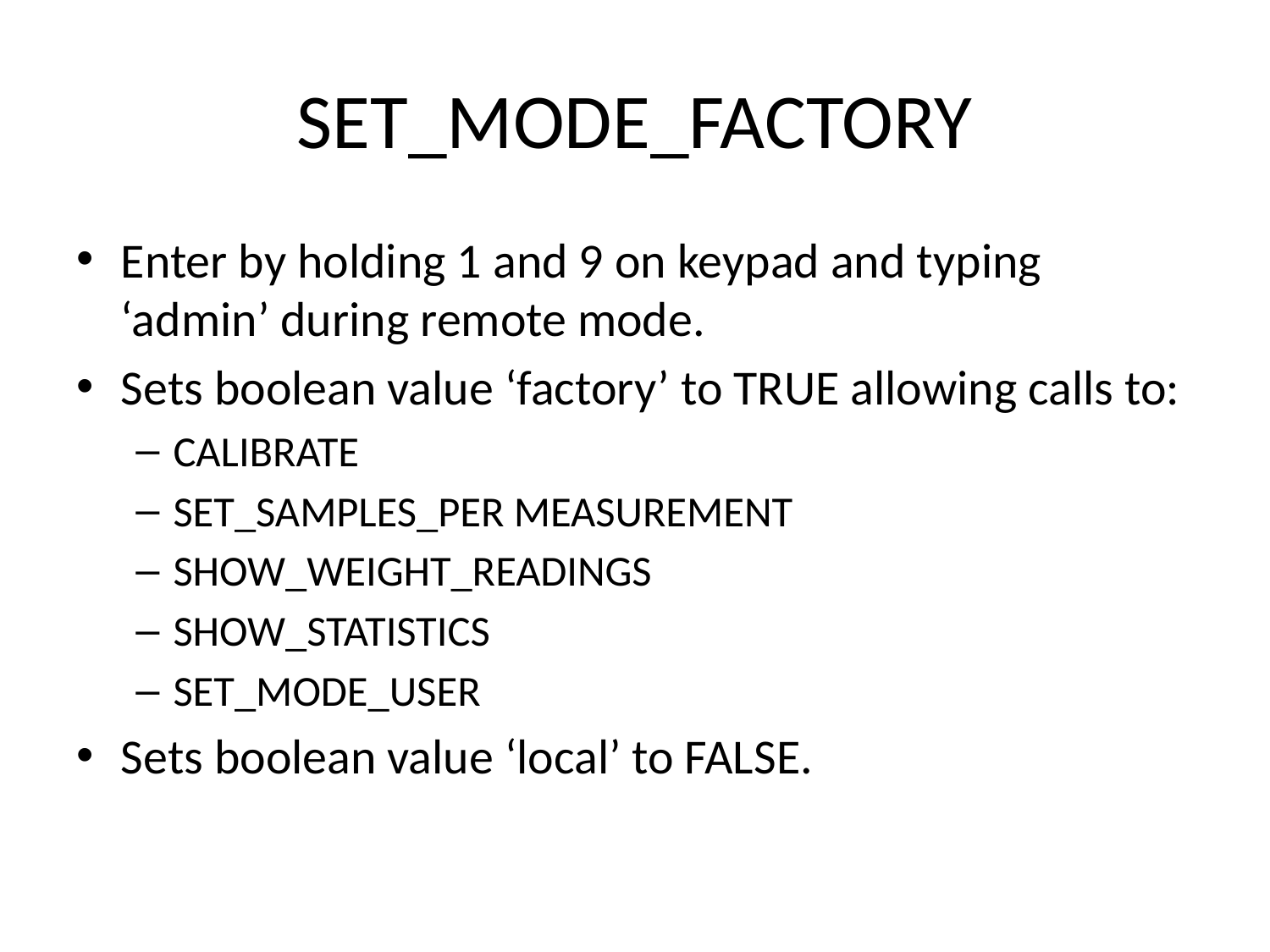

# SET_MODE_FACTORY
Enter by holding 1 and 9 on keypad and typing ‘admin’ during remote mode.
Sets boolean value ‘factory’ to TRUE allowing calls to:
CALIBRATE
SET_SAMPLES_PER MEASUREMENT
SHOW_WEIGHT_READINGS
SHOW_STATISTICS
SET_MODE_USER
Sets boolean value ‘local’ to FALSE.